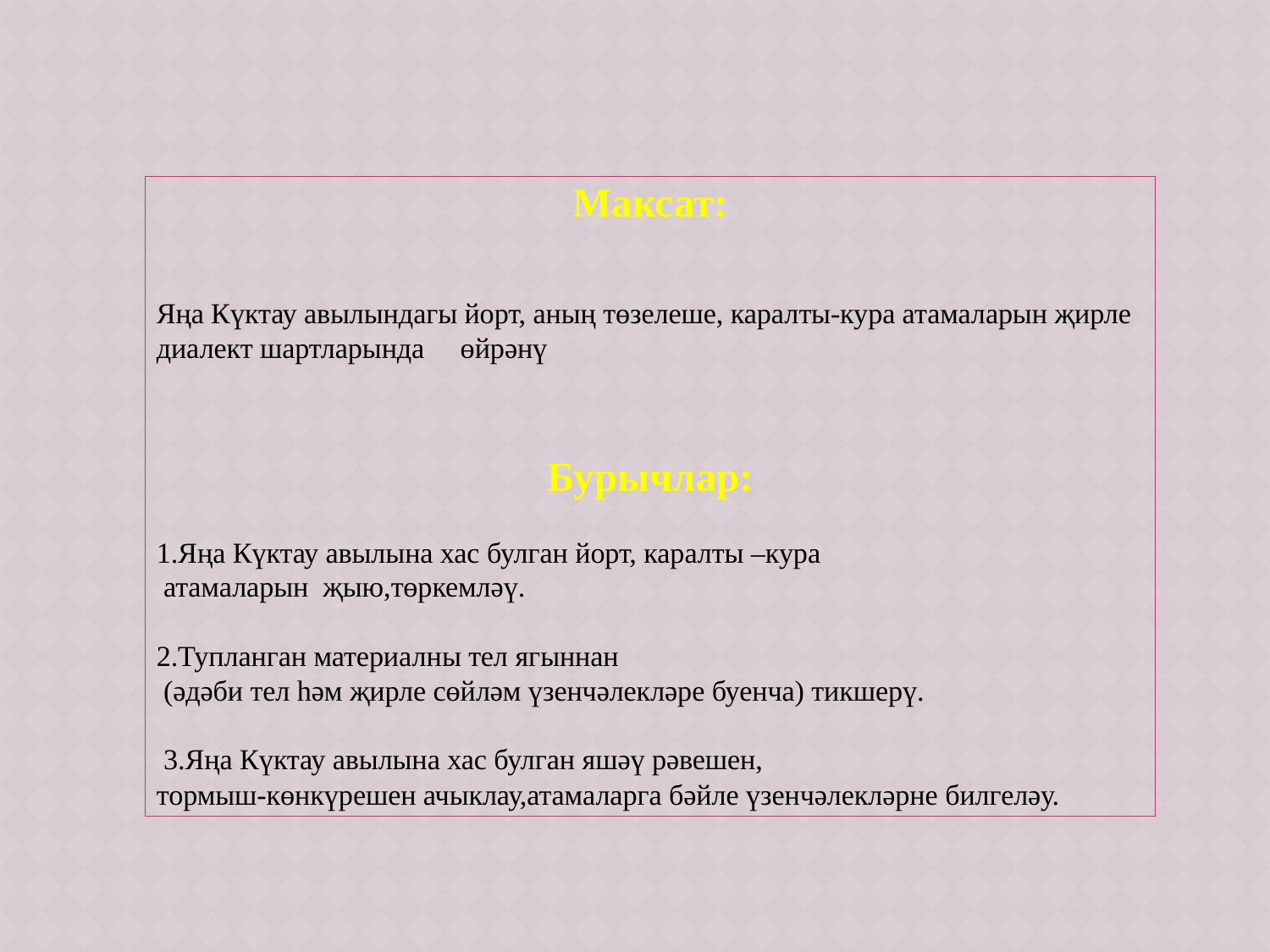

Максат:

Яңа Күктау авылындагы йорт, аның төзелеше, каралты-кура атамаларын җирле диалект шартларында     өйрәнү

Бурычлар:

1.Яңа Күктау авылына хас булган йорт, каралты –кура
 атамаларын  җыю,төркемләү.

2.Тупланган материалны тел ягыннан
 (әдәби тел һәм җирле сөйләм үзенчәлекләре буенча) тикшерү.

 3.Яңа Күктау авылына хас булган яшәү рәвешен,
тормыш-көнкүрешен ачыклау,атамаларга бәйле үзенчәлекләрне билгеләу.